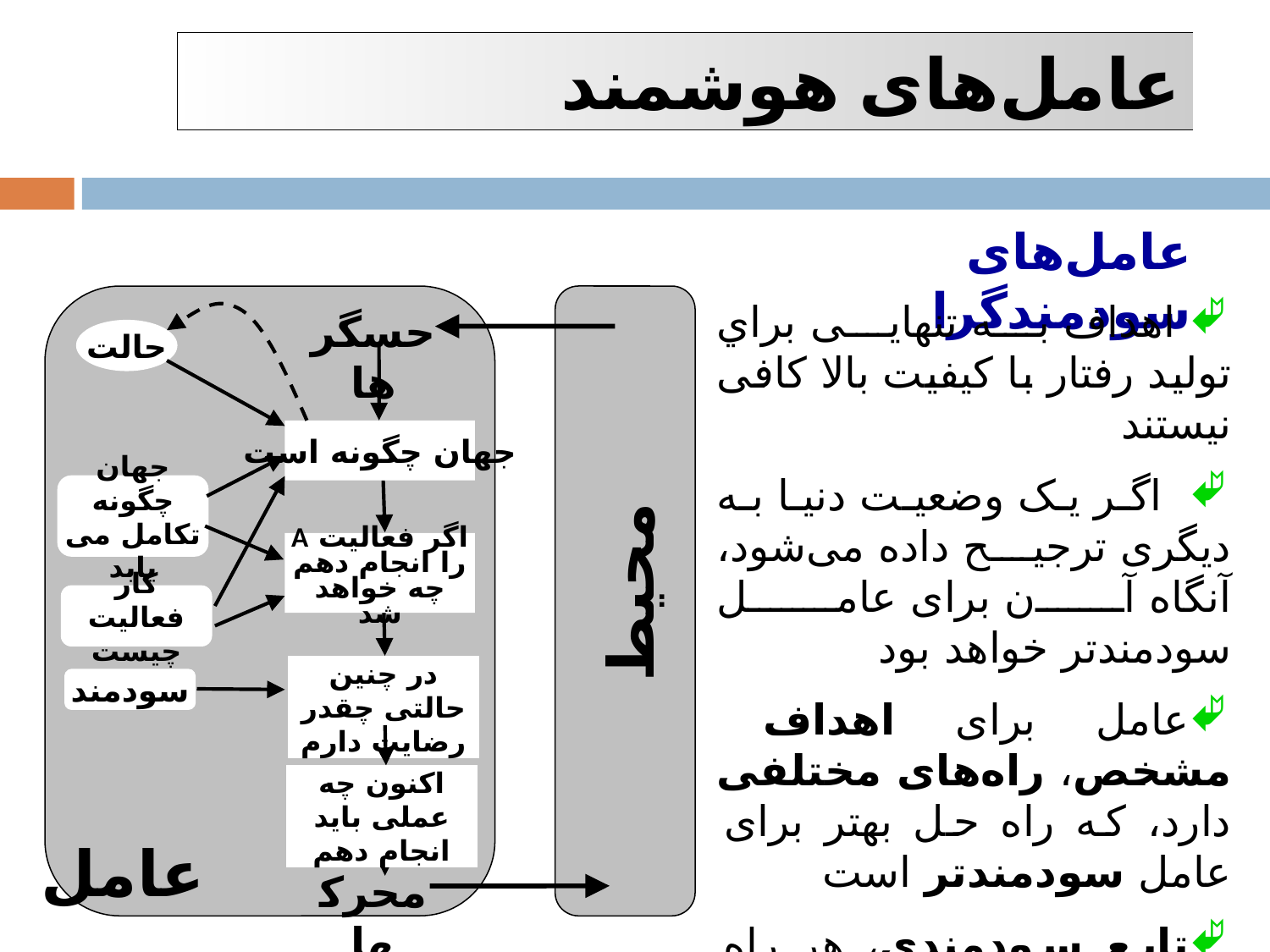

عامل‌های هوشمند
عامل‌های سودمندگرا

 اهداف به تنهايی براي توليد رفتار با کيفيت بالا کافی نيستند
 اگر يک وضعيت دنيا به ديگری ترجيح داده می‌شود، آنگاه آن برای عامل سودمند‌تر خواهد بود
عامل برای اهداف مشخص، راه‌های مختلفی دارد، که راه حل بهتر برای عامل سودمندتر است
تابع سودمندی، هر راه حل را به يک عدد حقيقی نگاشت می‌کند که درجه رضايت را توصيف می‌‌کند

حسگرها
حالت

جهان چگونه است

جهان چگونه تکامل می يابد

اگر فعاليت A را انجام دهم چه خواهد شد
محيط
کار فعاليت چيست

در چنين حالتی چقدر رضايت دارم
سودمند

اکنون چه عملی بايد انجام دهم
عامل

محرکها